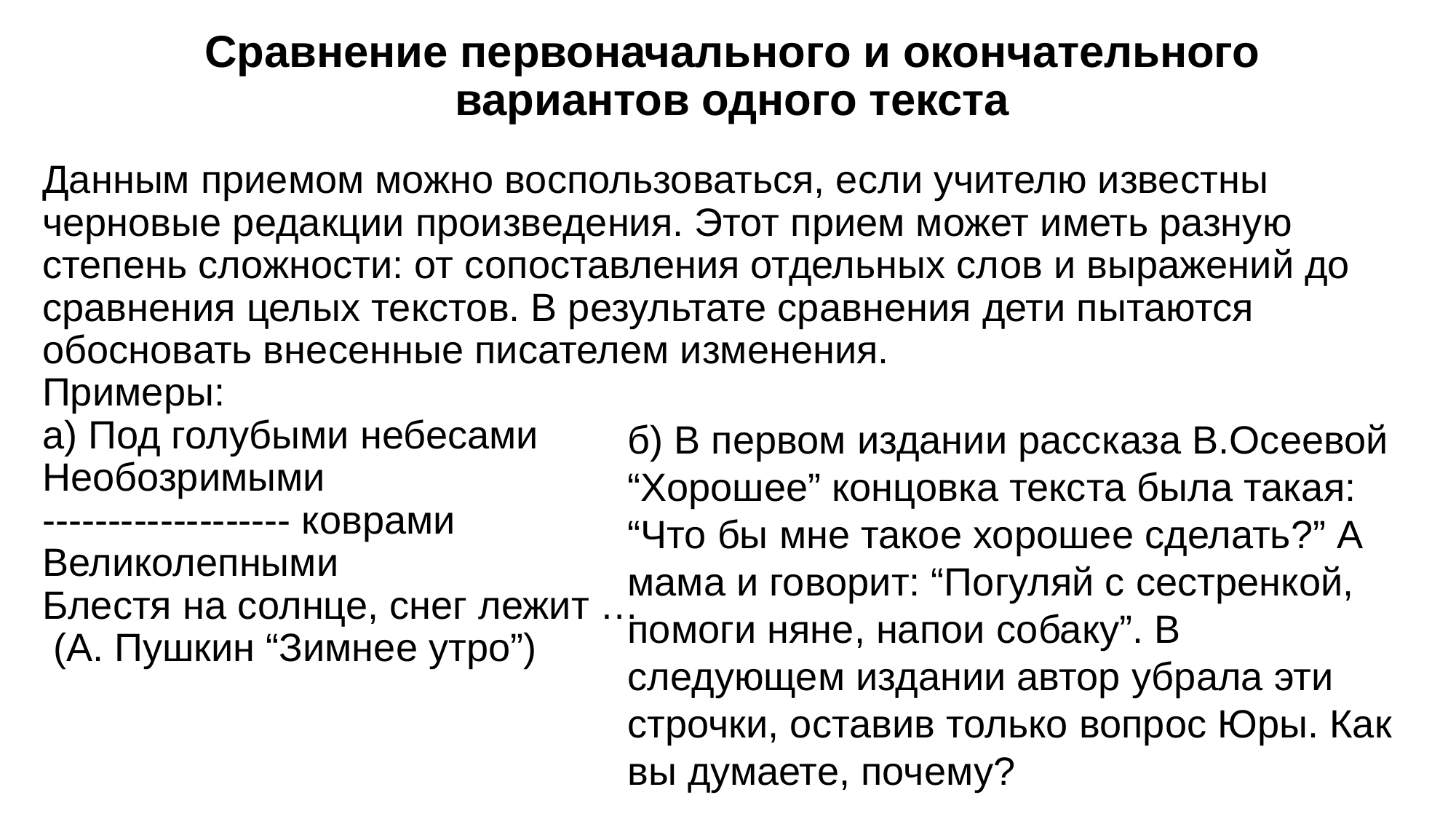

# Сравнение первоначального и окончательного вариантов одного текста
Данным приемом можно воспользоваться, если учителю известны черновые редакции произведения. Этот прием может иметь разную степень сложности: от сопоставления отдельных слов и выражений до сравнения целых текстов. В результате сравнения дети пытаются обосновать внесенные писателем изменения.
Примеры:
а) Под голубыми небесами
Необозримыми
------------------- коврами
Великолепными
Блестя на солнце, снег лежит …
 (А. Пушкин “Зимнее утро”)
б) В первом издании рассказа В.Осеевой “Хорошее” концовка текста была такая: “Что бы мне такое хорошее сделать?” А мама и говорит: “Погуляй с сестренкой, помоги няне, напои собаку”. В следующем издании автор убрала эти строчки, оставив только вопрос Юры. Как вы думаете, почему?